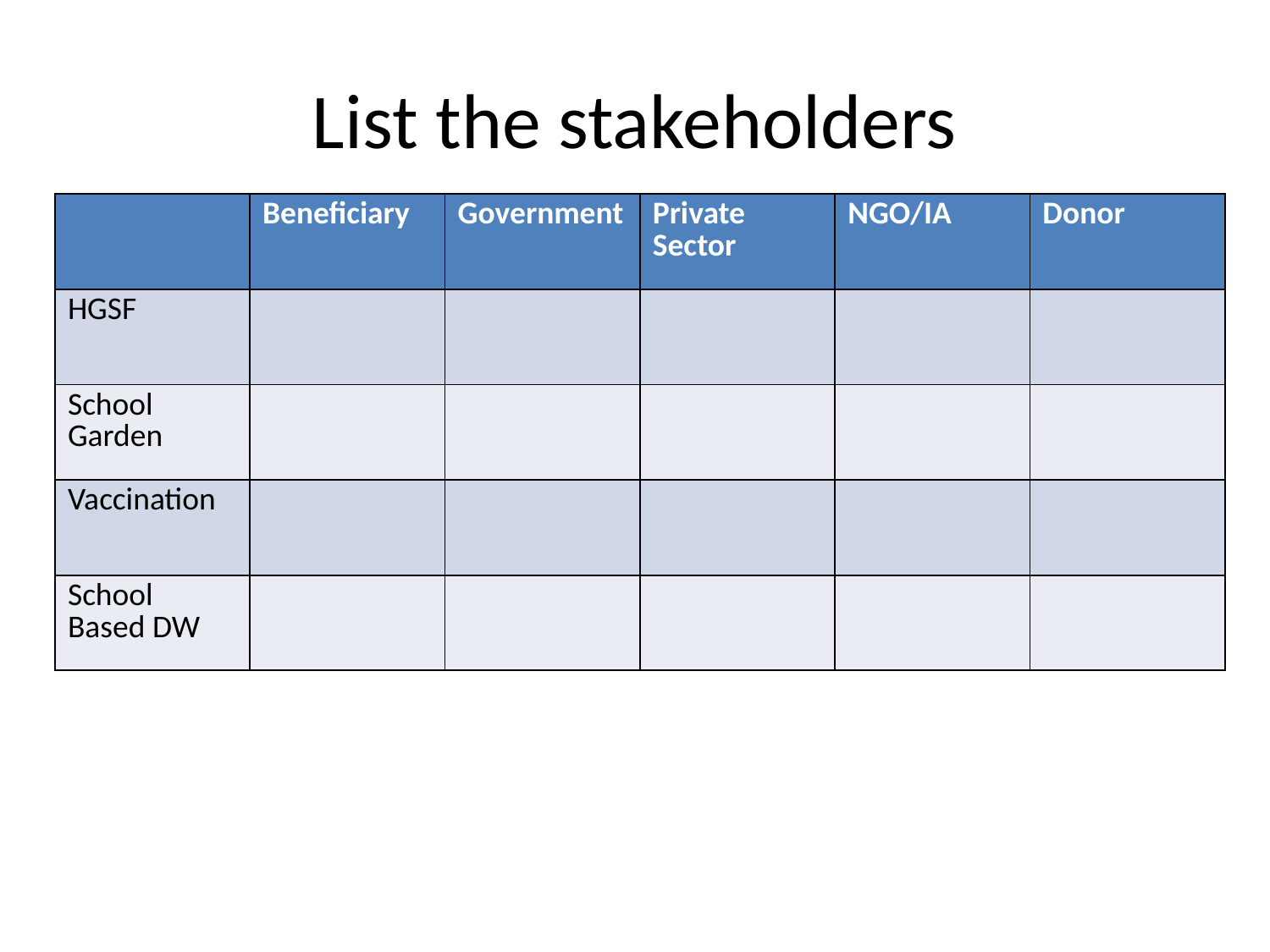

# List the stakeholders
|  | Beneficiary | Government | Private Sector | NGO/IA | Donor |
| --- | --- | --- | --- | --- | --- |
| HGSF |  |  |  |  |  |
| School Garden |  |  |  |  |  |
| Vaccination |  |  |  |  |  |
| School Based DW |  |  |  |  |  |